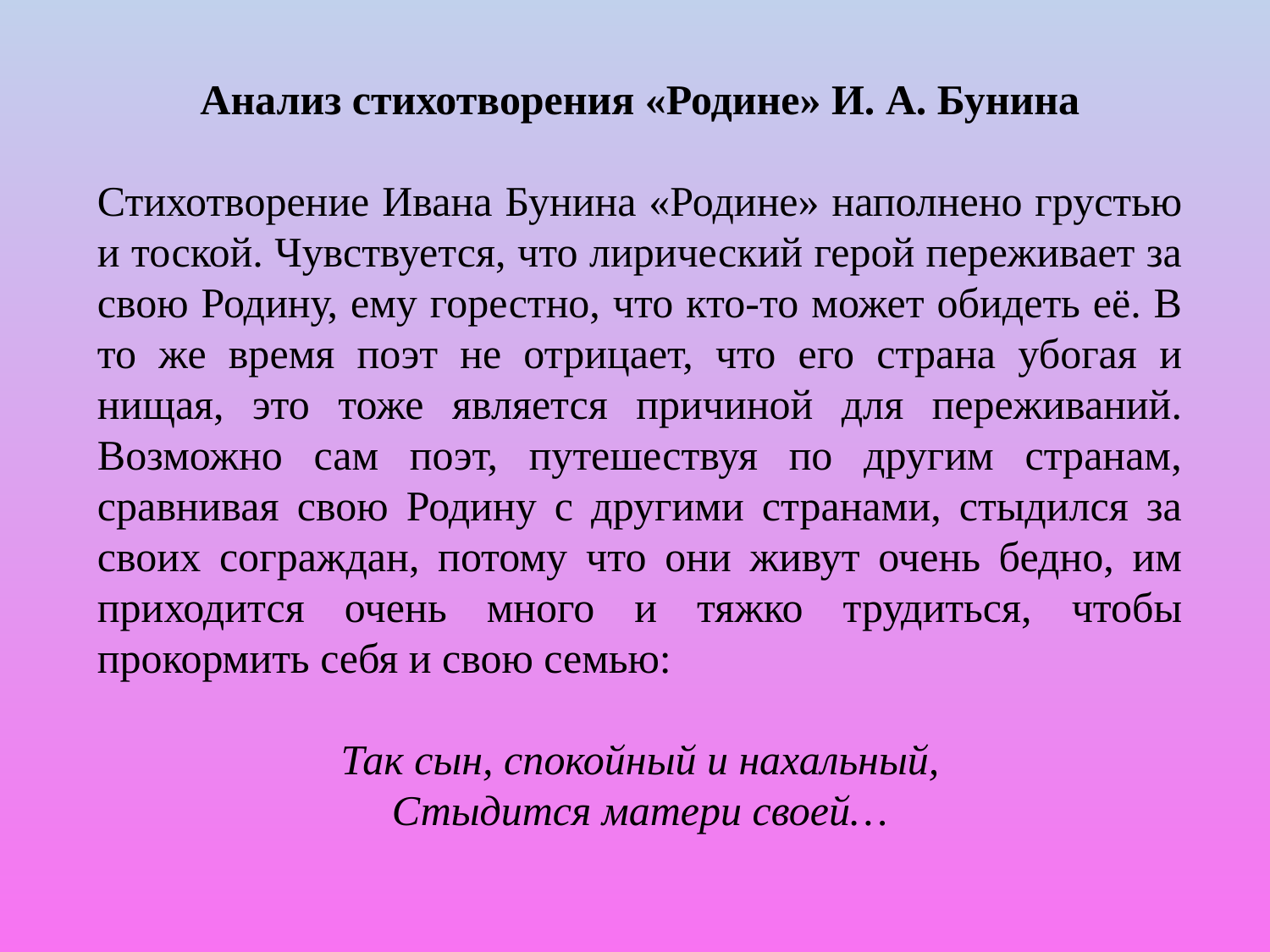

Анализ стихотворения «Родине» И. А. Бунина

Стихотворение Ивана Бунина «Родине» наполнено грустью и тоской. Чувствуется, что лирический герой переживает за свою Родину, ему горестно, что кто-то может обидеть её. В то же время поэт не отрицает, что его страна убогая и нищая, это тоже является причиной для переживаний. Возможно сам поэт, путешествуя по другим странам, сравнивая свою Родину с другими странами, стыдился за своих сограждан, потому что они живут очень бедно, им приходится очень много и тяжко трудиться, чтобы прокормить себя и свою семью:

Так сын, спокойный и нахальный,
Стыдится матери своей…